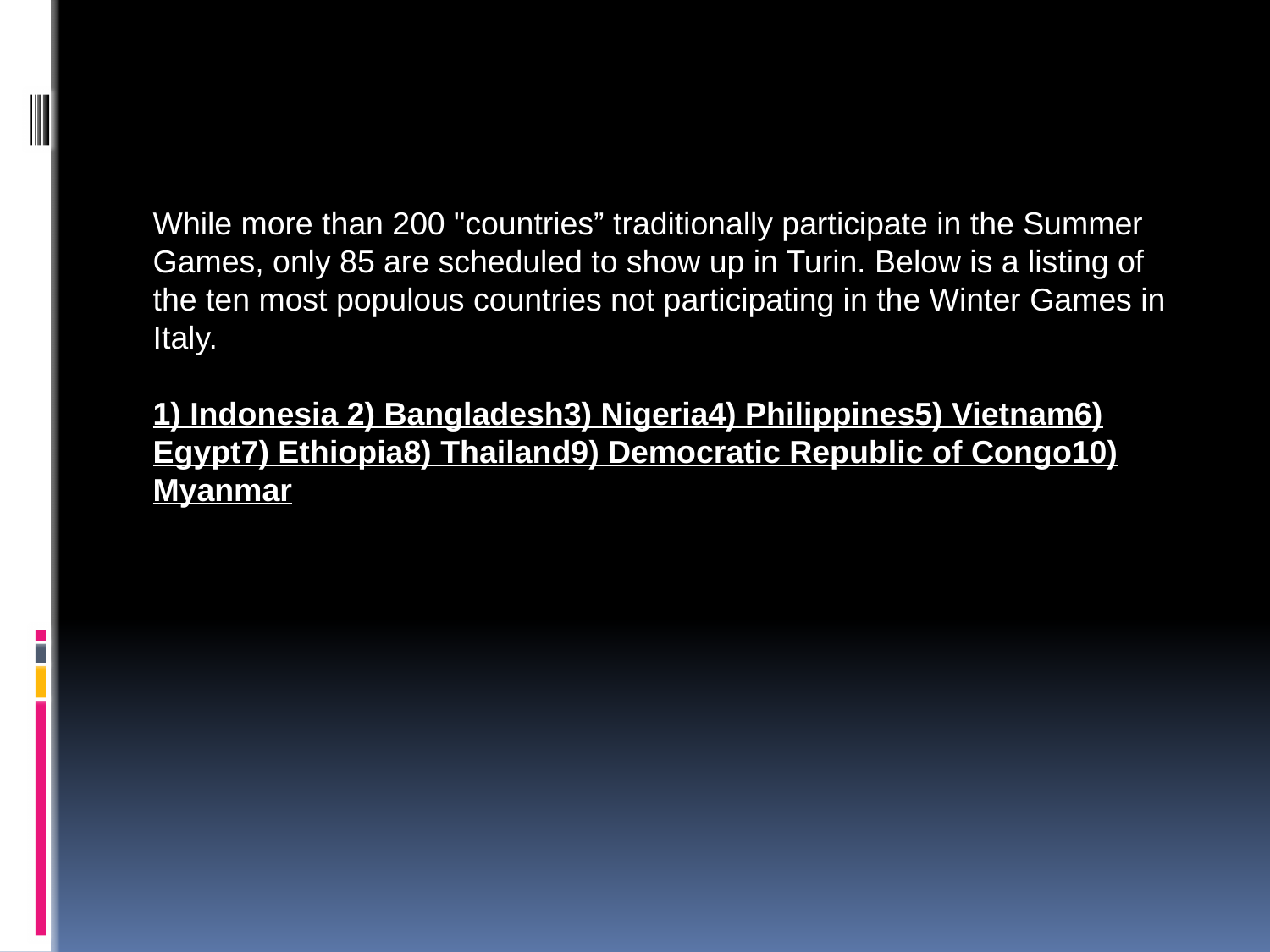

#
While more than 200 "countries” traditionally participate in the Summer Games, only 85 are scheduled to show up in Turin. Below is a listing of the ten most populous countries not participating in the Winter Games in Italy.

1) Indonesia  2) Bangladesh 3) Nigeria 4) Philippines 5) Vietnam 6) Egypt 7) Ethiopia 8) Thailand 9) Democratic Republic of Congo 10) Myanmar